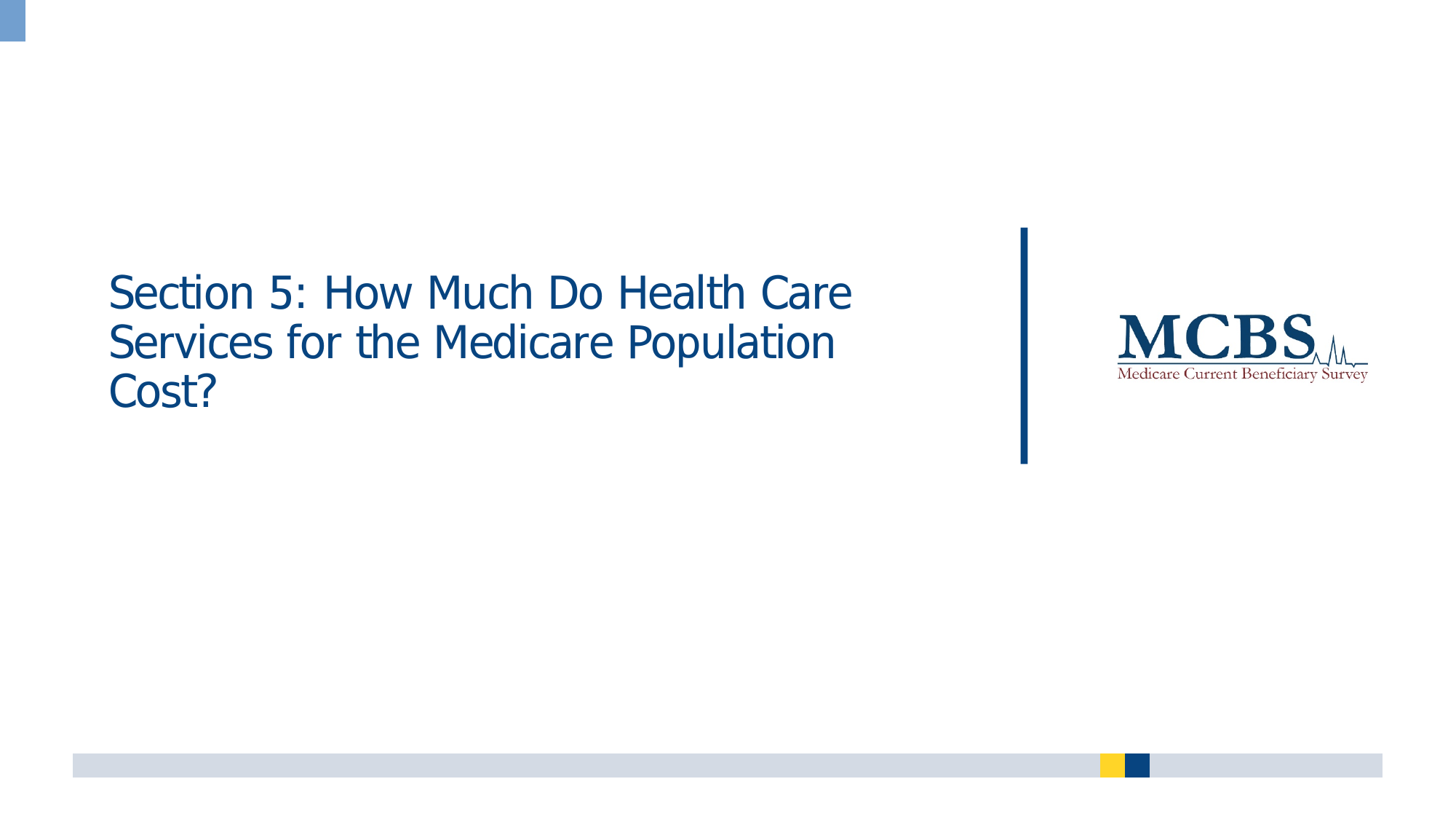

# Section 5: How Much Do Health Care Services for the Medicare Population Cost?